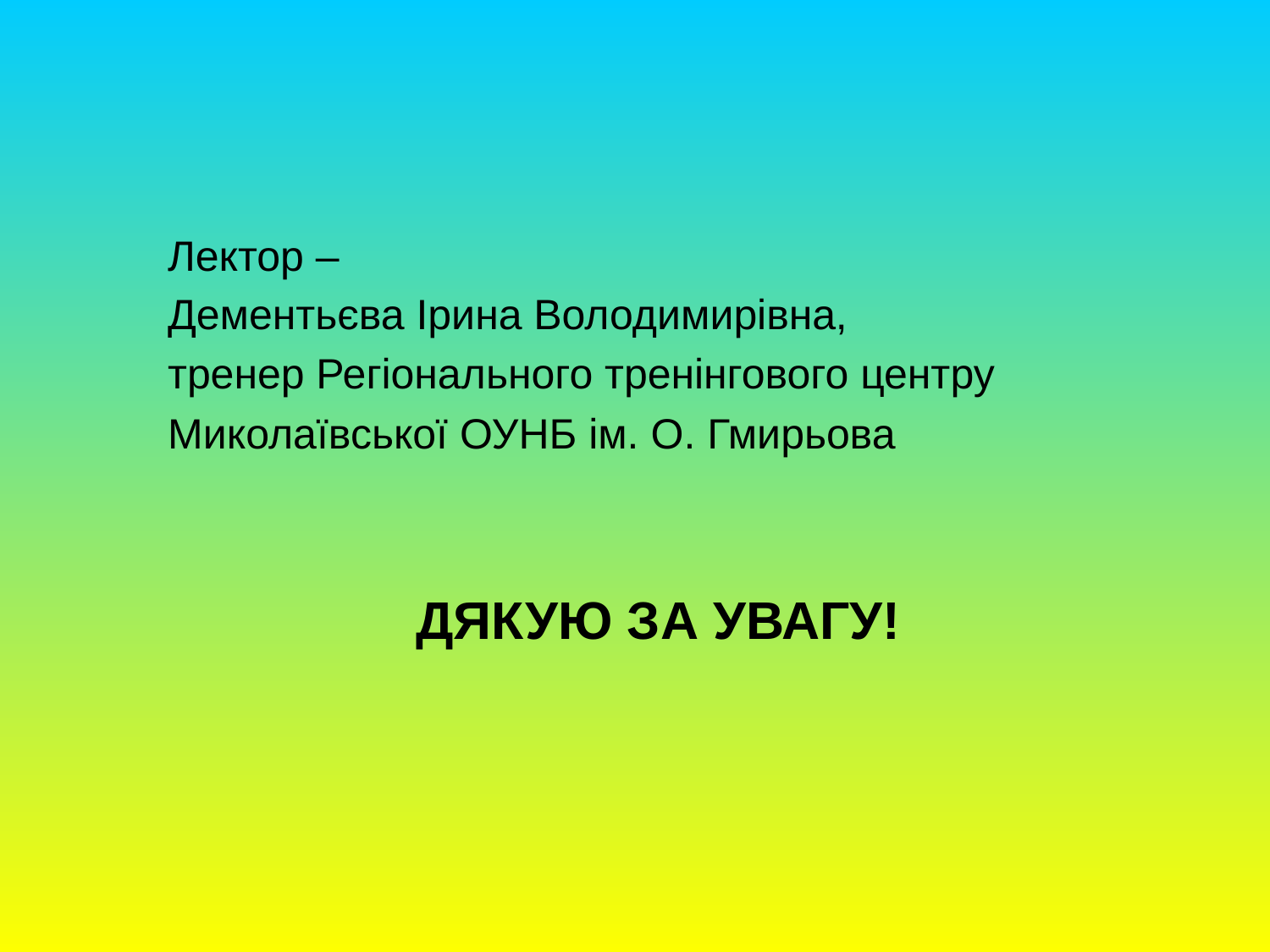

Лектор –
Дементьєва Ірина Володимирівна,
тренер Регіонального тренінгового центру
Миколаївської ОУНБ ім. О. Гмирьова

                 ДЯКУЮ ЗА УВАГУ!